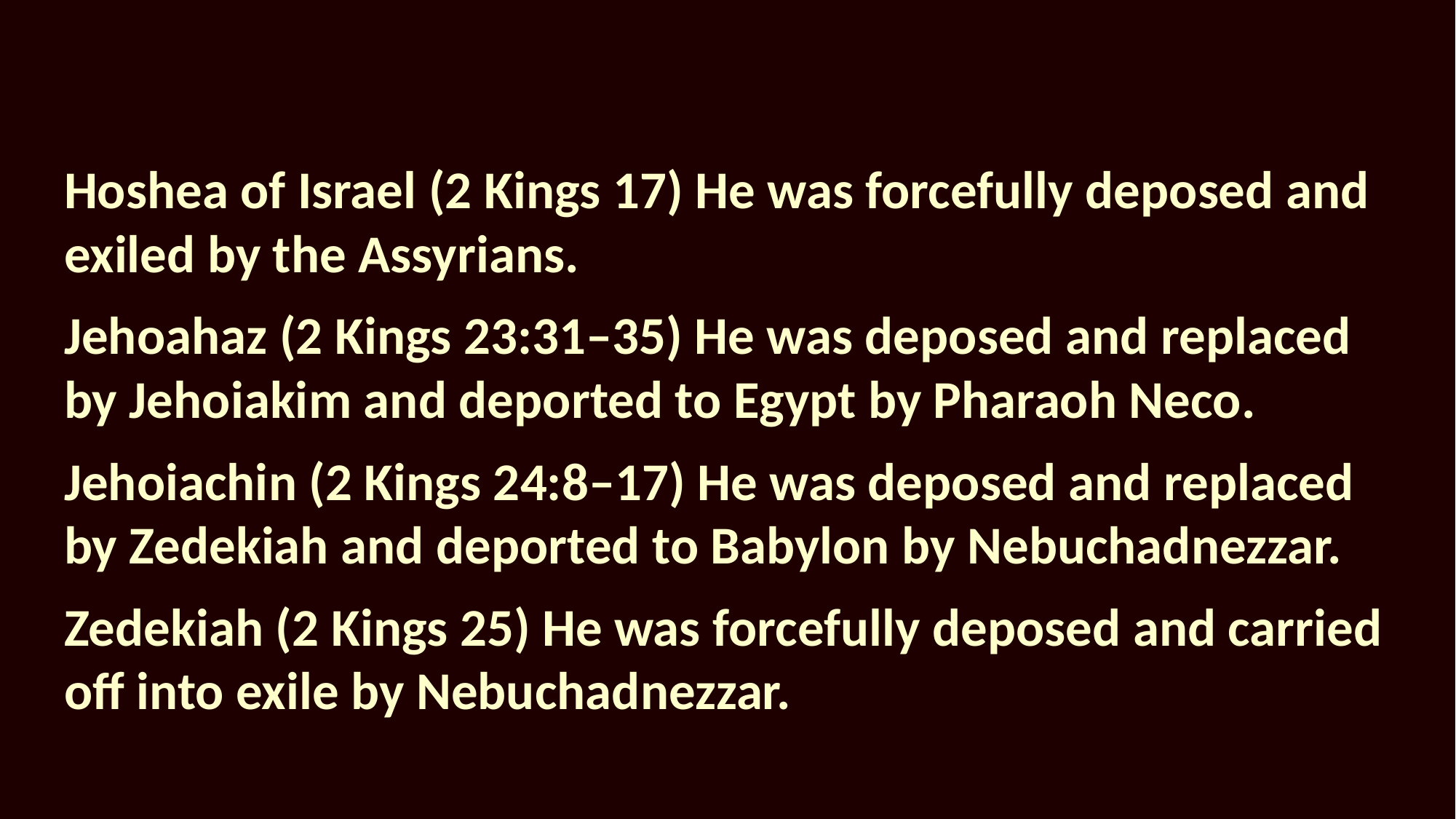

Hoshea of Israel (2 Kings 17) He was forcefully deposed and exiled by the Assyrians.
Jehoahaz (2 Kings 23:31–35) He was deposed and replaced by Jehoiakim and deported to Egypt by Pharaoh Neco.
Jehoiachin (2 Kings 24:8–17) He was deposed and replaced by Zedekiah and deported to Babylon by Nebuchadnezzar.
Zedekiah (2 Kings 25) He was forcefully deposed and carried off into exile by Nebuchadnezzar.